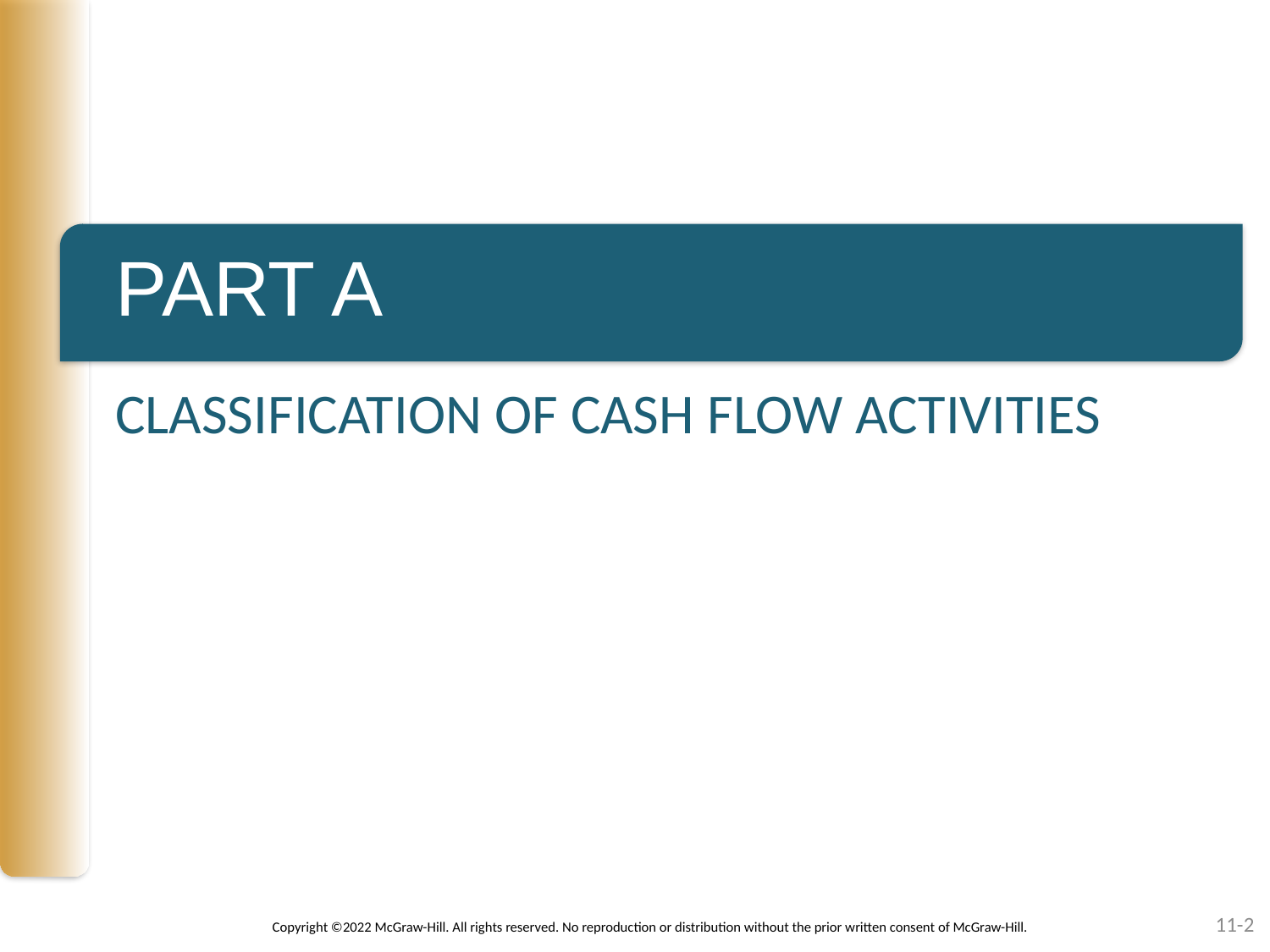

# PART A
CLASSIFICATION OF CASH FLOW ACTIVITIES
11-2
Copyright ©2022 McGraw-Hill. All rights reserved. No reproduction or distribution without the prior written consent of McGraw-Hill.